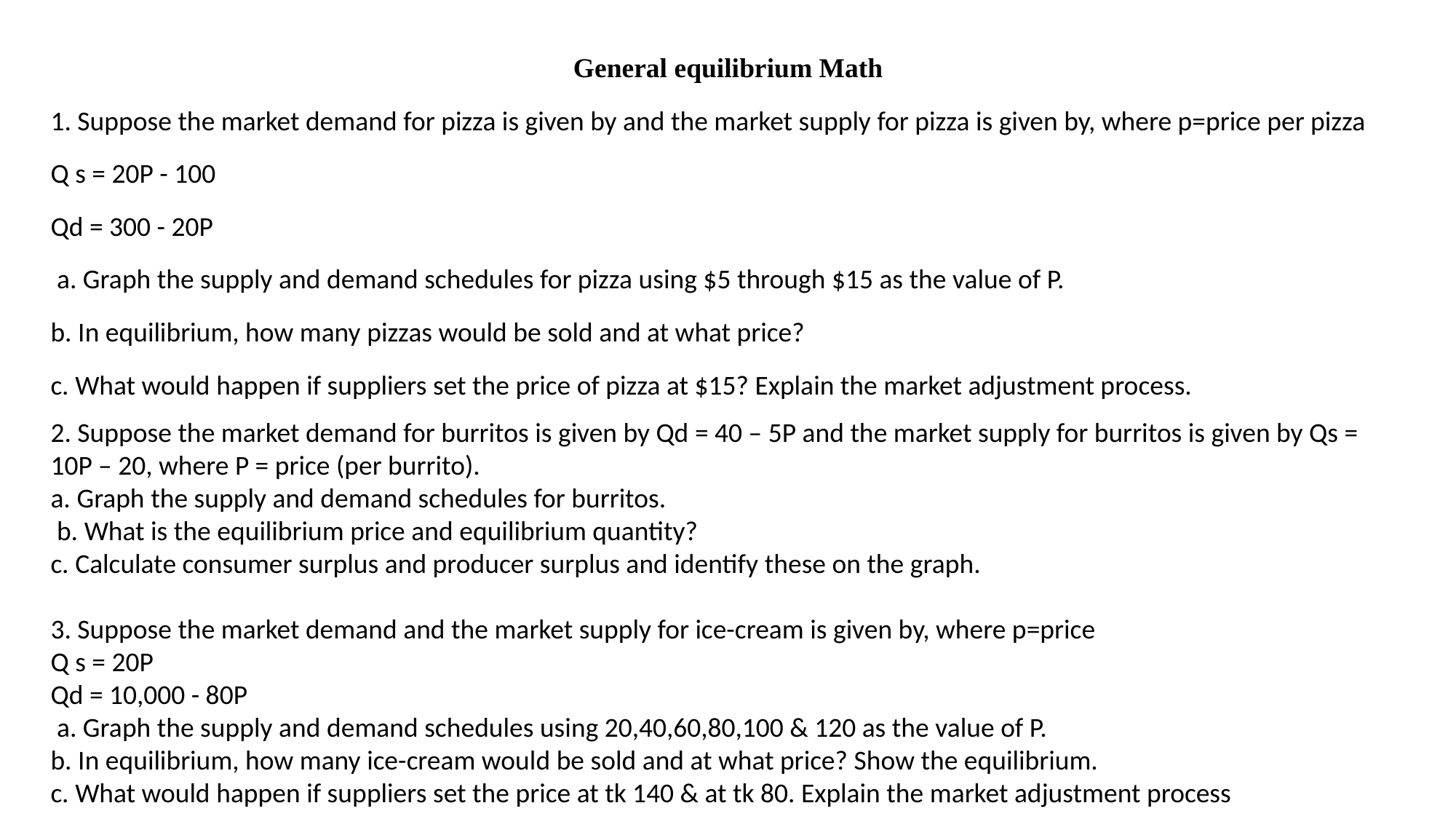

General equilibrium Math
1. Suppose the market demand for pizza is given by and the market supply for pizza is given by, where p=price per pizza
Q s = 20P - 100
Qd = 300 - 20P
 a. Graph the supply and demand schedules for pizza using $5 through $15 as the value of P.
b. In equilibrium, how many pizzas would be sold and at what price?
c. What would happen if suppliers set the price of pizza at $15? Explain the market adjustment process.
2. Suppose the market demand for burritos is given by Qd = 40 – 5P and the market supply for burritos is given by Qs = 10P – 20, where P = price (per burrito).
a. Graph the supply and demand schedules for burritos.
 b. What is the equilibrium price and equilibrium quantity?
c. Calculate consumer surplus and producer surplus and identify these on the graph.

3. Suppose the market demand and the market supply for ice-cream is given by, where p=price
Q s = 20P
Qd = 10,000 - 80P
 a. Graph the supply and demand schedules using 20,40,60,80,100 & 120 as the value of P.
b. In equilibrium, how many ice-cream would be sold and at what price? Show the equilibrium.
c. What would happen if suppliers set the price at tk 140 & at tk 80. Explain the market adjustment process